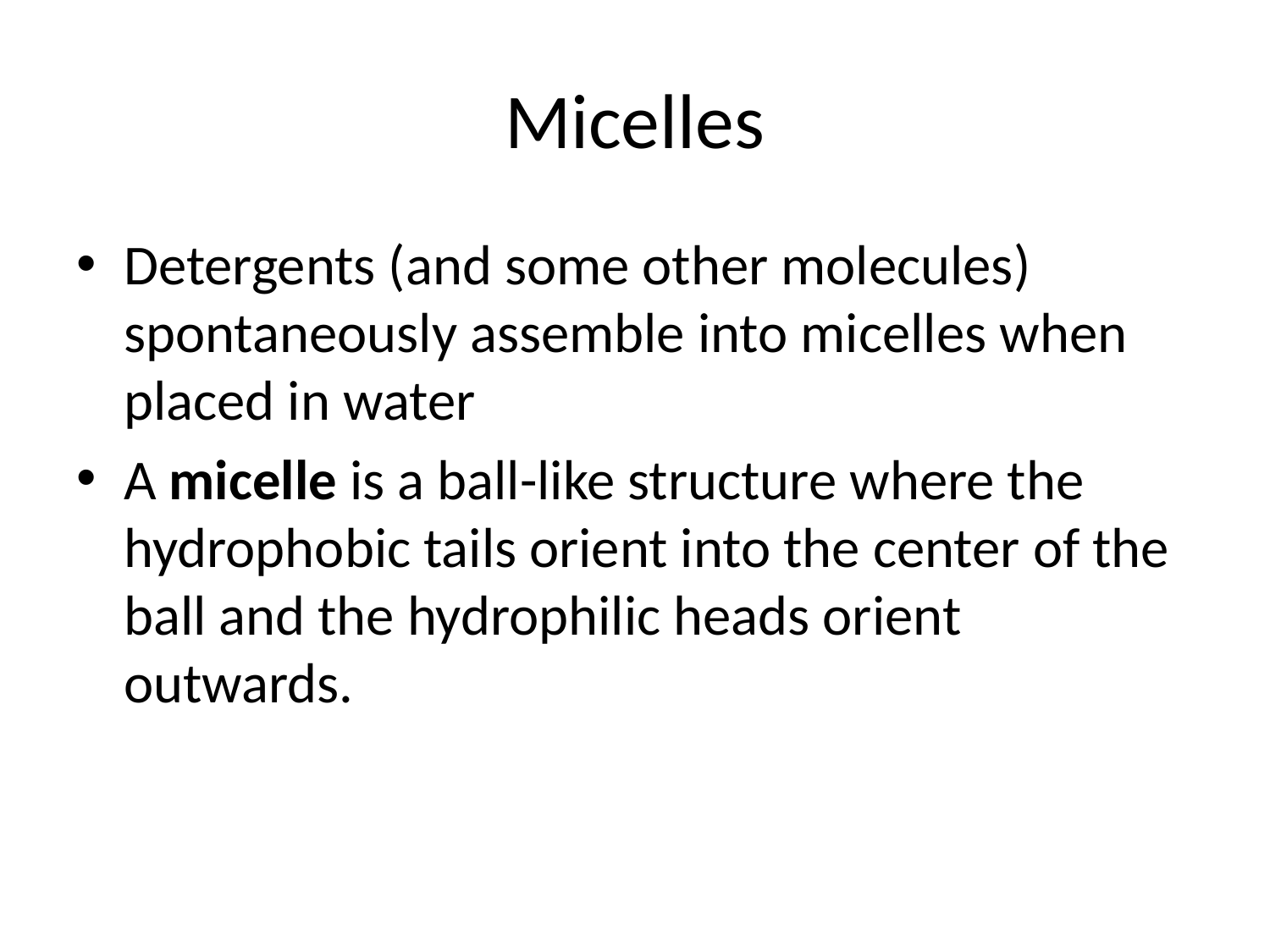

# Micelles
Detergents (and some other molecules) spontaneously assemble into micelles when placed in water
A micelle is a ball-like structure where the hydrophobic tails orient into the center of the ball and the hydrophilic heads orient outwards.